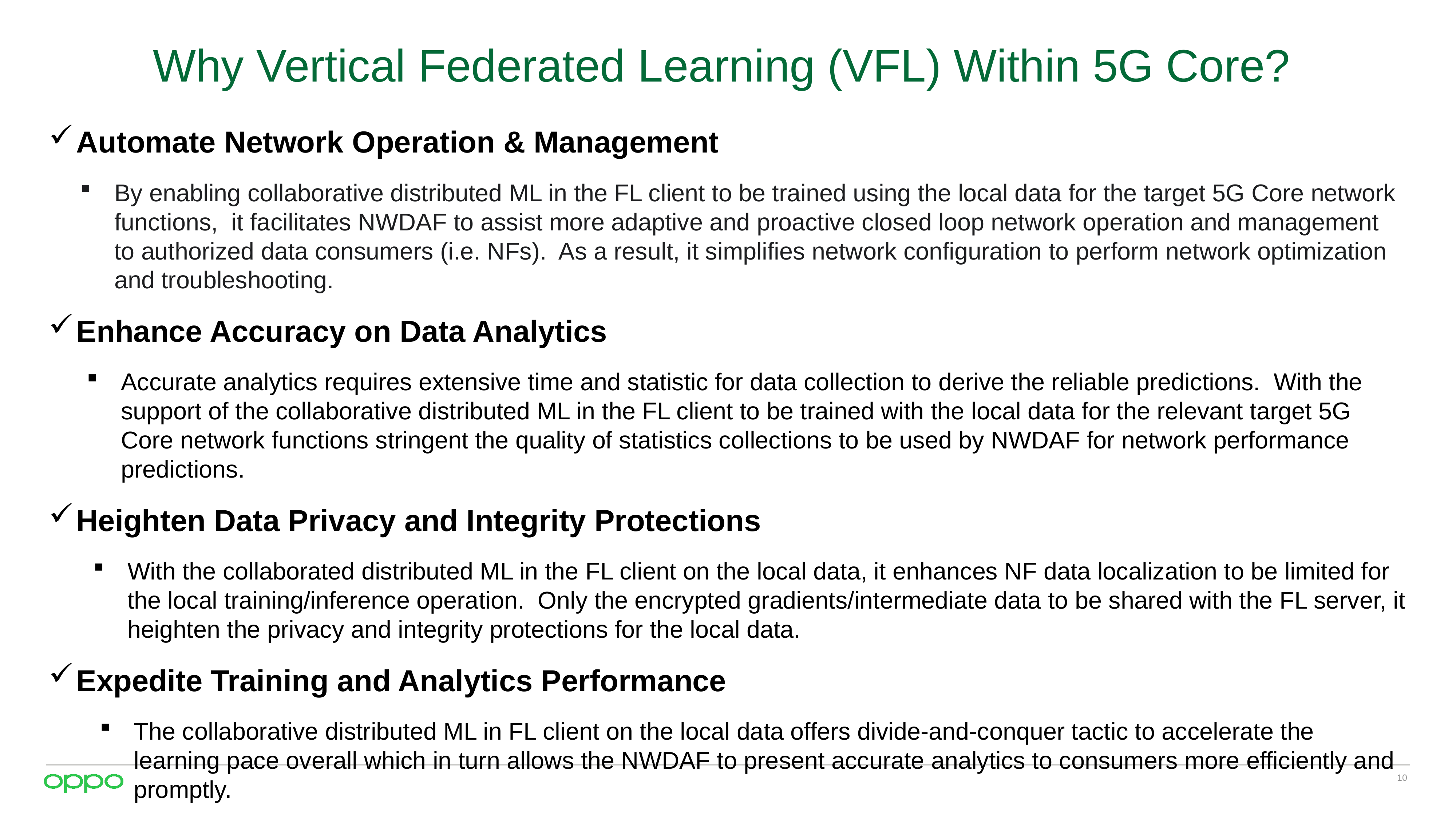

# Why Vertical Federated Learning (VFL) Within 5G Core?
Automate Network Operation & Management
By enabling collaborative distributed ML in the FL client to be trained using the local data for the target 5G Core network functions,  it facilitates NWDAF to assist more adaptive and proactive closed loop network operation and management to authorized data consumers (i.e. NFs).  As a result, it simplifies network configuration to perform network optimization and troubleshooting.
Enhance Accuracy on Data Analytics
Accurate analytics requires extensive time and statistic for data collection to derive the reliable predictions.  With the support of the collaborative distributed ML in the FL client to be trained with the local data for the relevant target 5G Core network functions stringent the quality of statistics collections to be used by NWDAF for network performance predictions.
Heighten Data Privacy and Integrity Protections
With the collaborated distributed ML in the FL client on the local data, it enhances NF data localization to be limited for the local training/inference operation.  Only the encrypted gradients/intermediate data to be shared with the FL server, it heighten the privacy and integrity protections for the local data.
Expedite Training and Analytics Performance
The collaborative distributed ML in FL client on the local data offers divide-and-conquer tactic to accelerate the learning pace overall which in turn allows the NWDAF to present accurate analytics to consumers more efficiently and promptly.